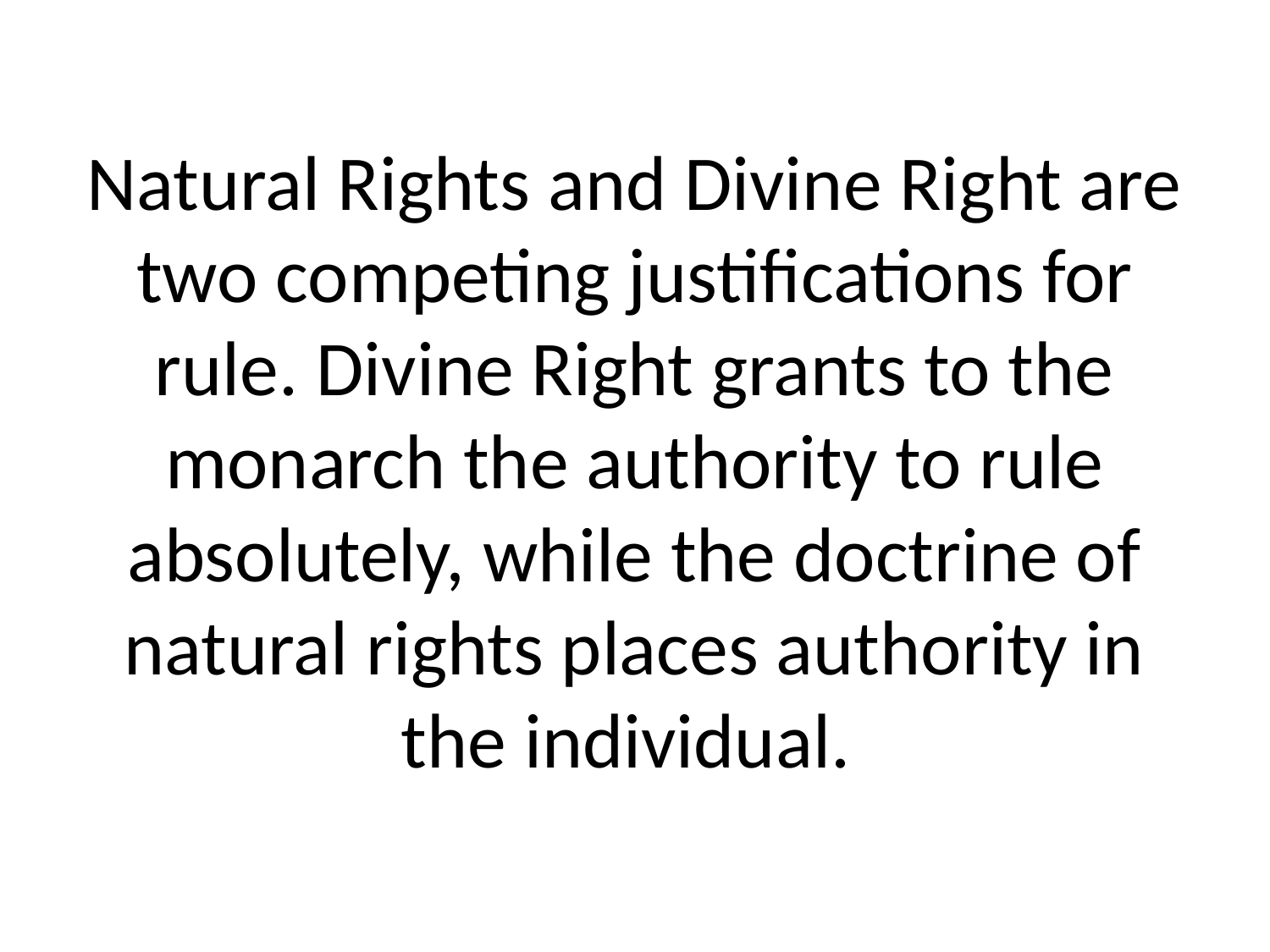

# Natural Rights and Divine Right are two competing justifications for rule. Divine Right grants to the monarch the authority to rule absolutely, while the doctrine of natural rights places authority in the individual.